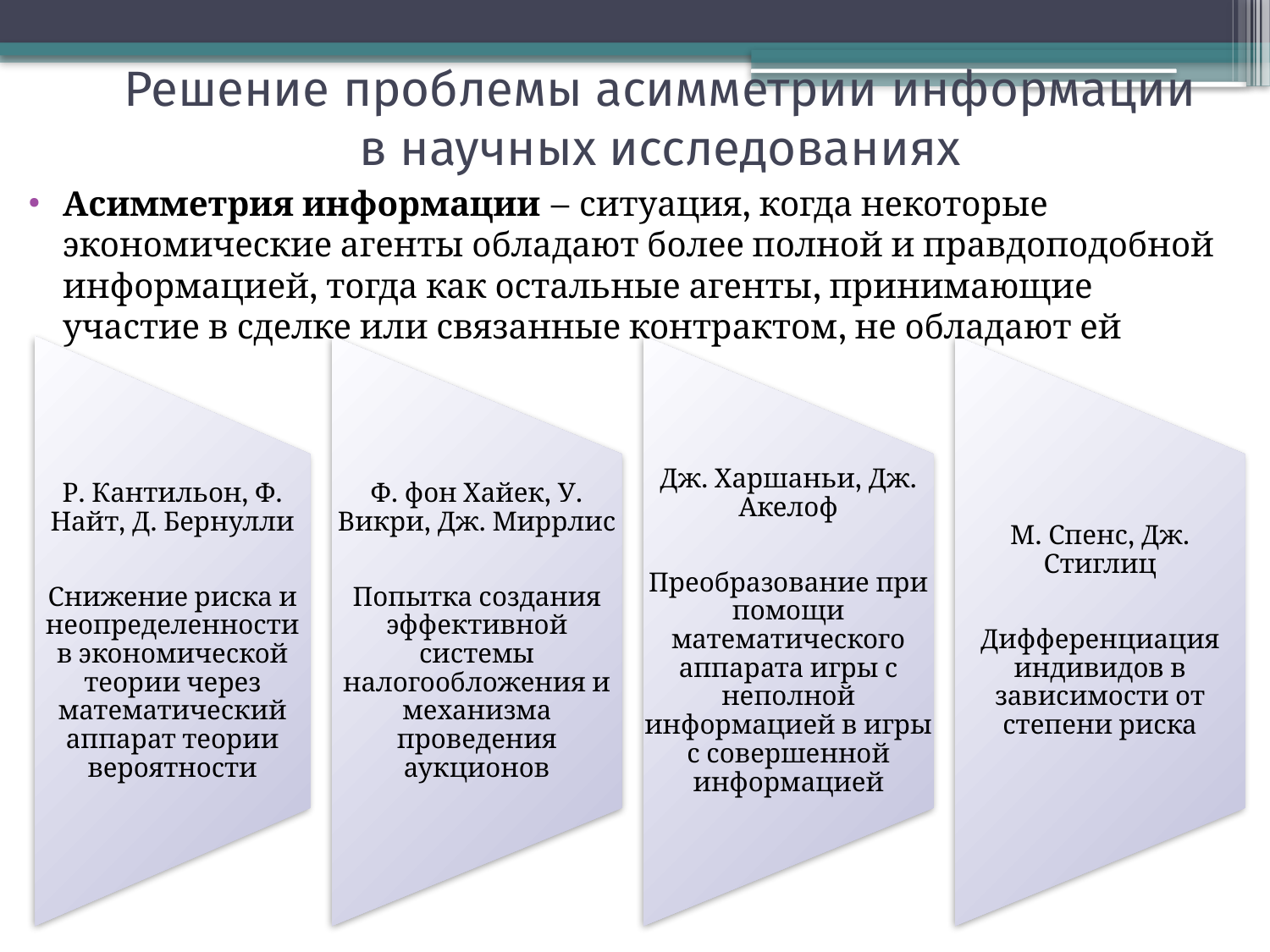

Решение проблемы асимметрии информации в научных исследованиях
Асимметрия информации – ситуация, когда некоторые экономические агенты обладают более полной и правдоподобной информацией, тогда как остальные агенты, принимающие участие в сделке или связанные контрактом, не обладают ей
Р. Кантильон, Ф. Найт, Д. Бернулли

Снижение риска и неопределенности в экономической теории через математический аппарат теории вероятности
Ф. фон Хайек, У. Викри, Дж. Миррлис

Попытка создания эффективной системы налогообложения и механизма проведения аукционов
Дж. Харшаньи, Дж. Акелоф

Преобразование при помощи математического аппарата игры с неполной информацией в игры с совершенной информацией
М. Спенс, Дж. Стиглиц

Дифференциация индивидов в зависимости от степени риска